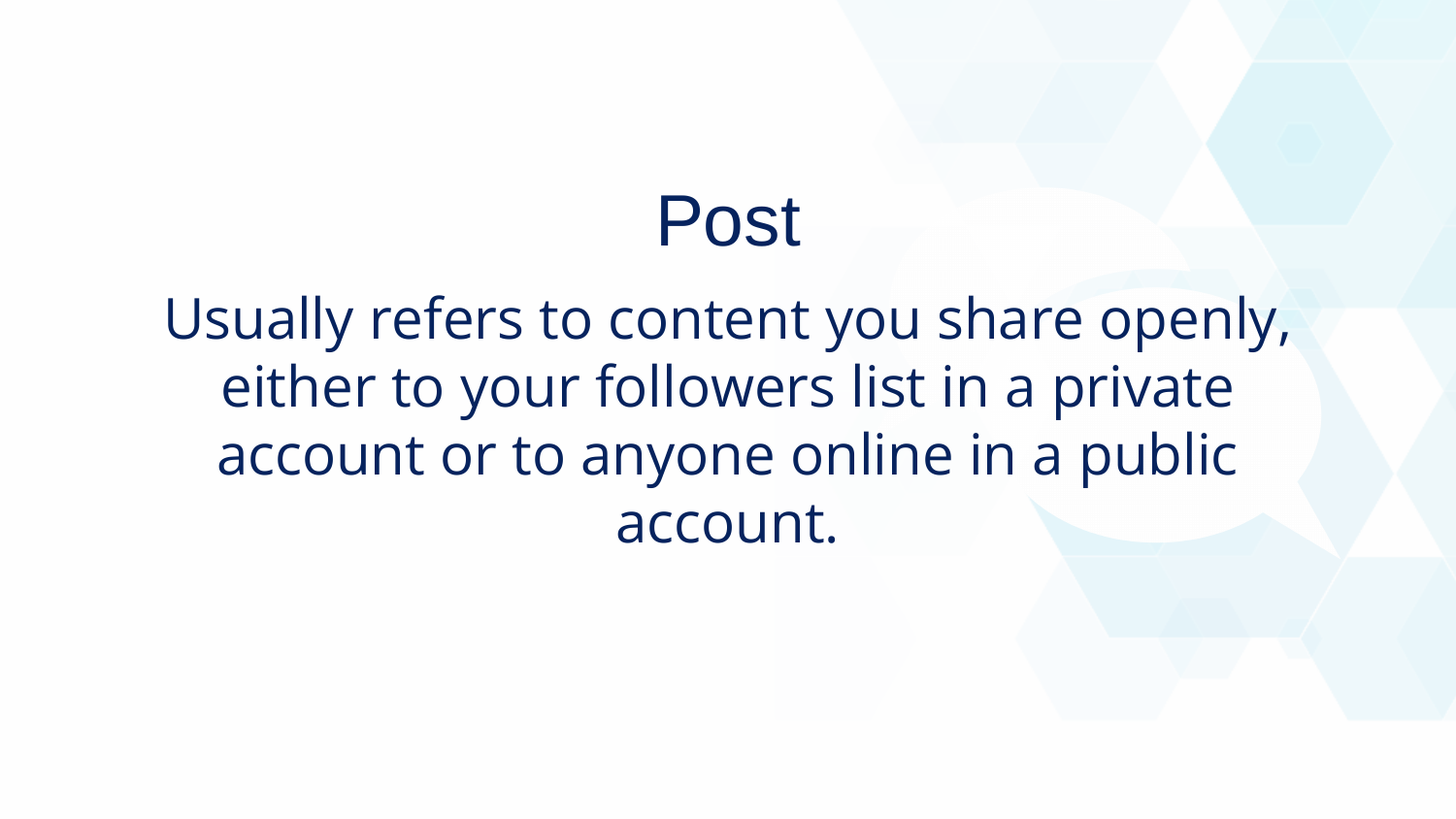

Post
Usually refers to content you share openly, either to your followers list in a private account or to anyone online in a public account.